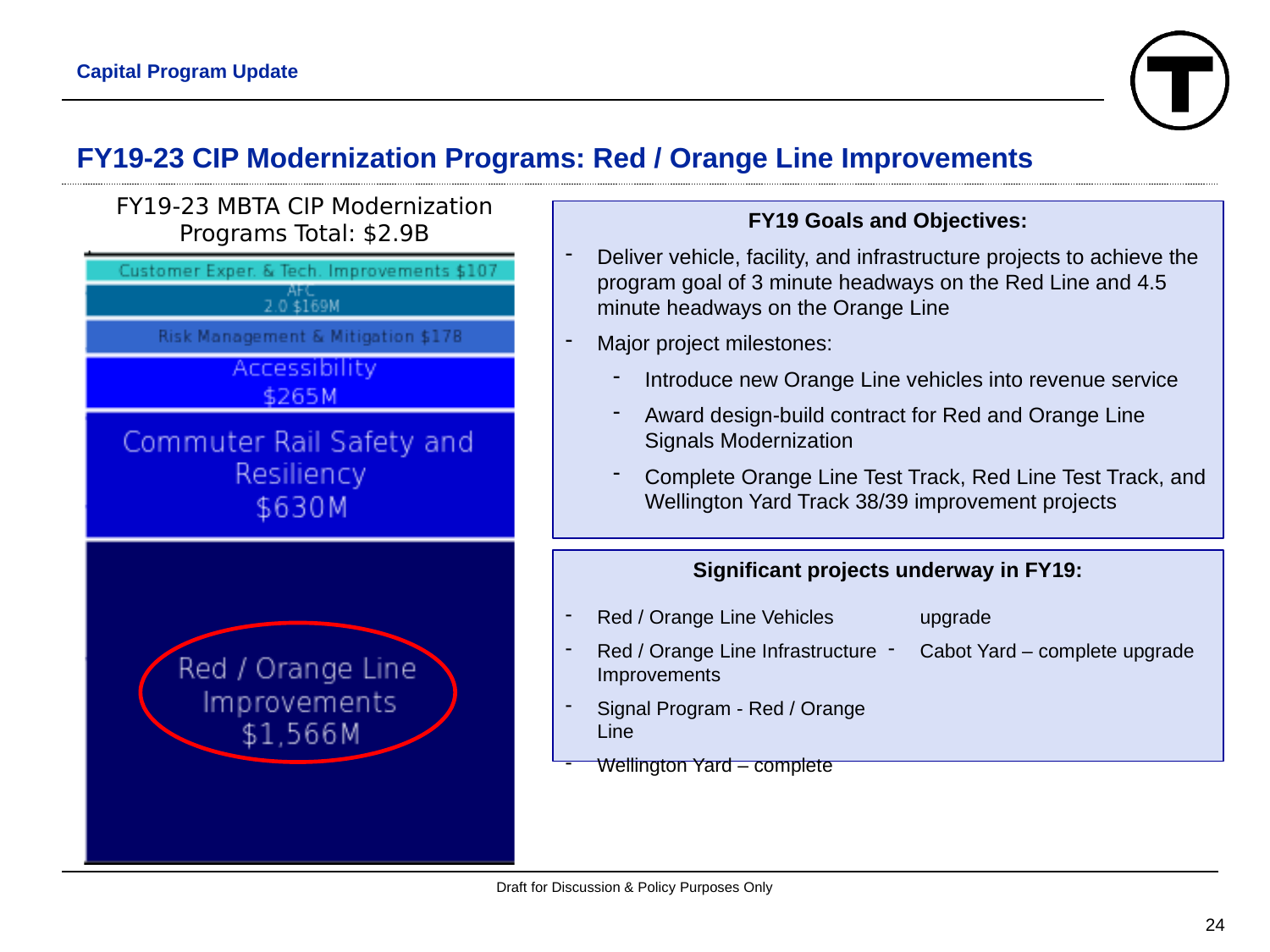

Capital Program Update
# FY19-23 CIP Modernization Programs: Red / Orange Line Improvements
FY19-23 MBTA CIP Modernization Programs Total: $2.9B
FY19 Goals and Objectives:
Deliver vehicle, facility, and infrastructure projects to achieve the program goal of 3 minute headways on the Red Line and 4.5 minute headways on the Orange Line
Major project milestones:
Introduce new Orange Line vehicles into revenue service
Award design-build contract for Red and Orange Line Signals Modernization
Complete Orange Line Test Track, Red Line Test Track, and Wellington Yard Track 38/39 improvement projects

Significant projects underway in FY19:

Red / Orange Line Vehicles
Red / Orange Line Infrastructure Improvements
Signal Program - Red / Orange Line
Wellington Yard – complete upgrade
Cabot Yard – complete upgrade